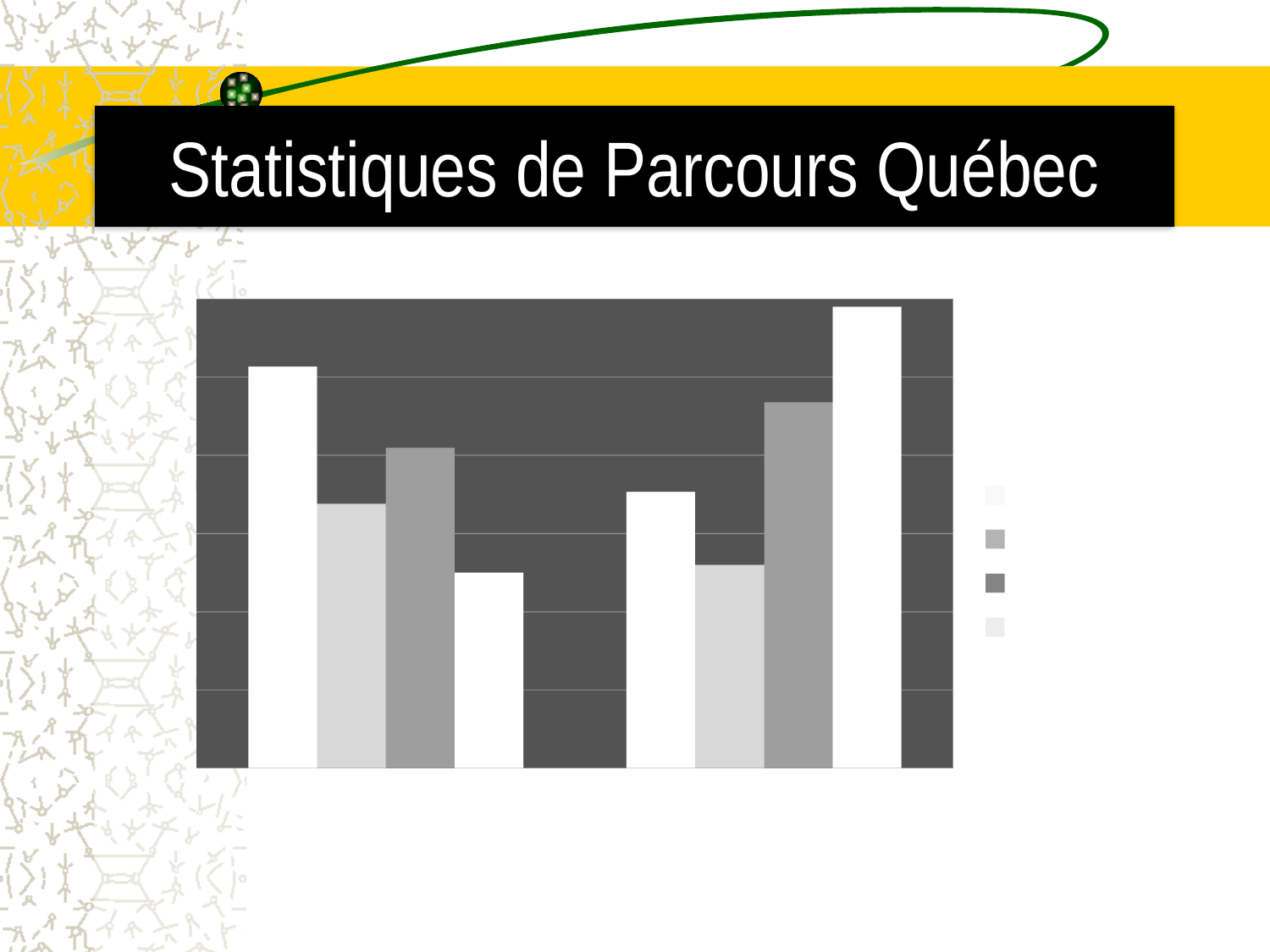

# Statistiques de Parcours Québec

[unsupported chart]